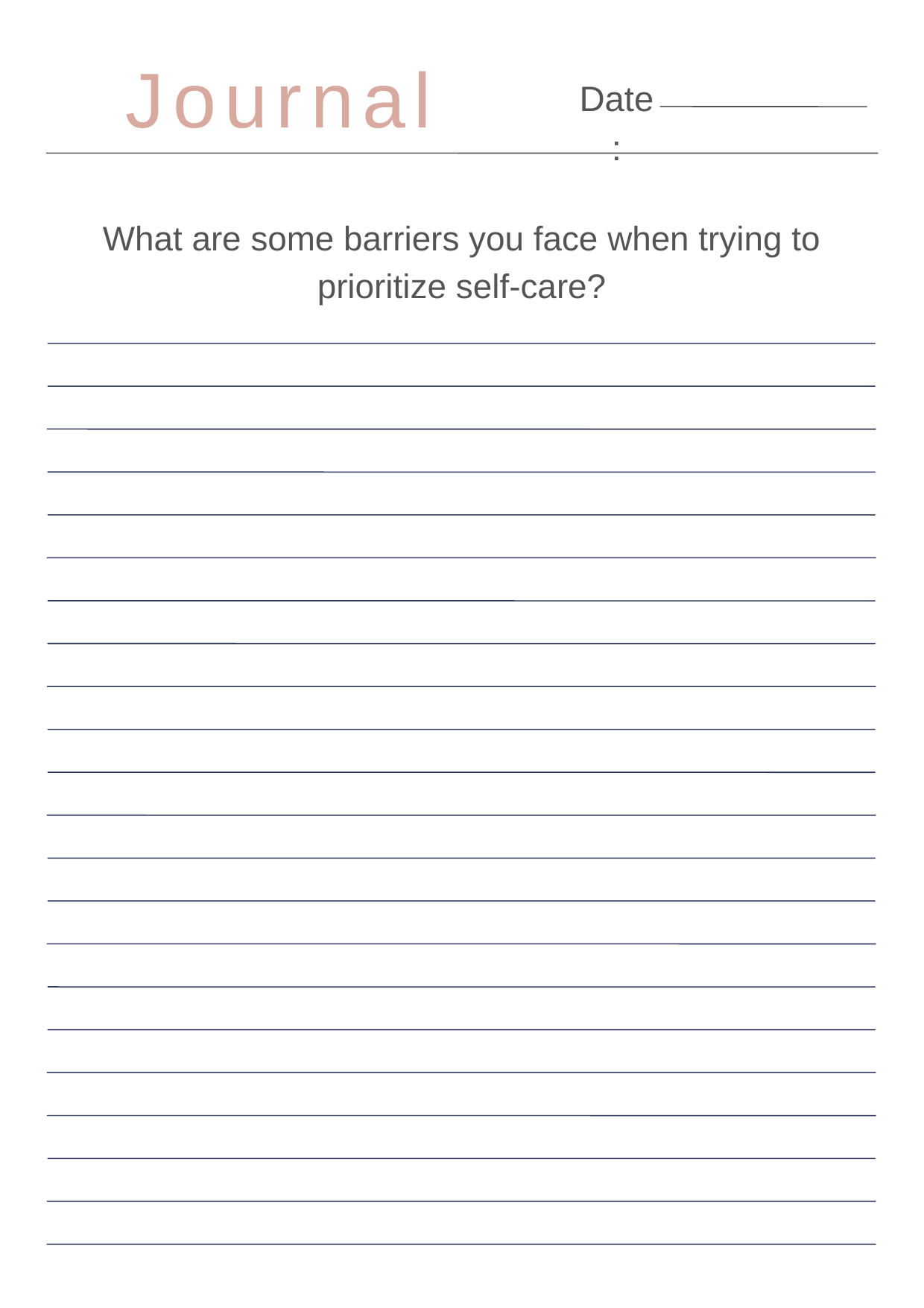

Journal
Date:

What are some barriers you face when trying to prioritize self-care?